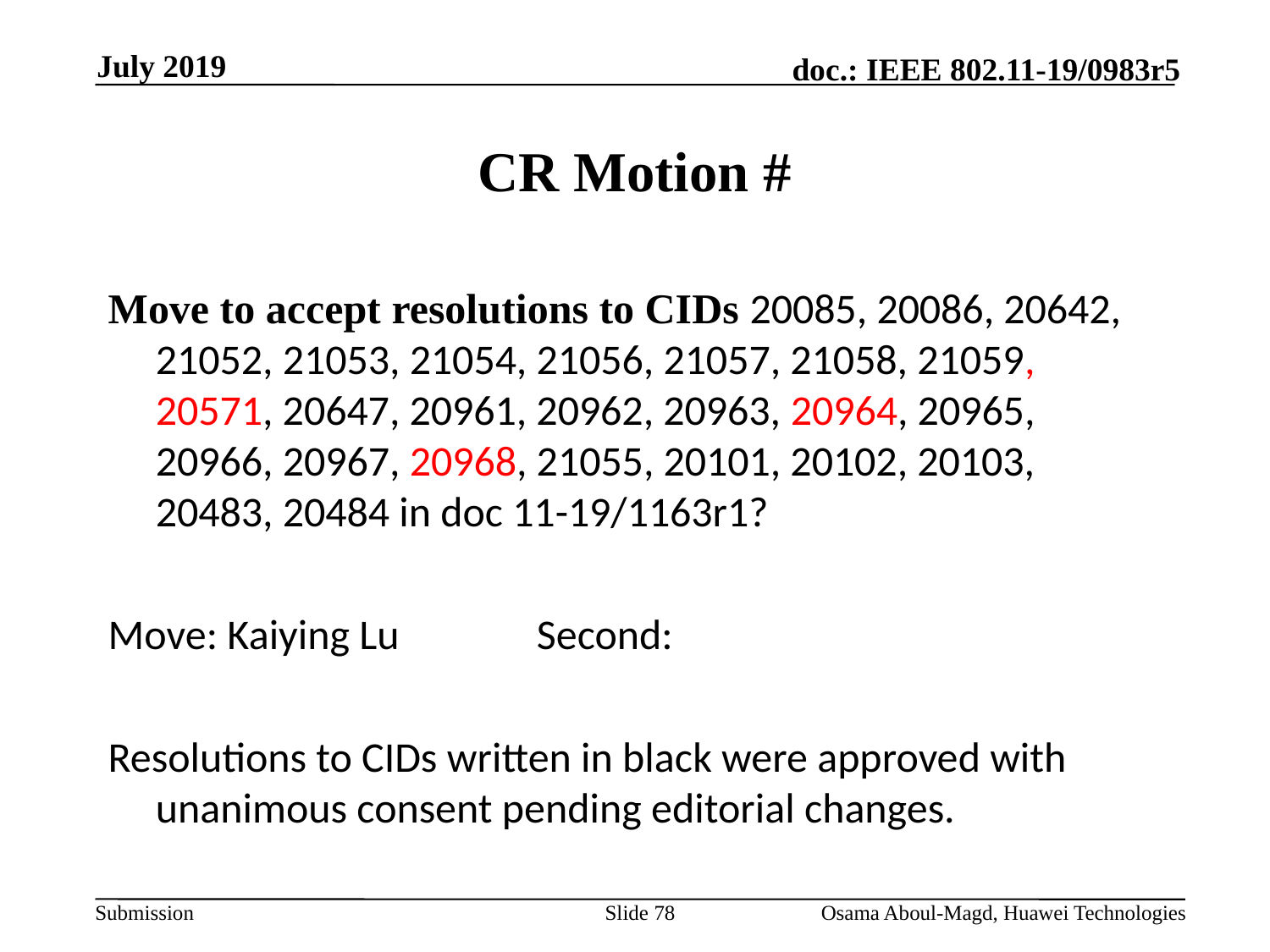

July 2019
# CR Motion #
Move to accept resolutions to CIDs 20085, 20086, 20642, 21052, 21053, 21054, 21056, 21057, 21058, 21059, 20571, 20647, 20961, 20962, 20963, 20964, 20965, 20966, 20967, 20968, 21055, 20101, 20102, 20103, 20483, 20484 in doc 11-19/1163r1?

Move: Kaiying Lu		Second:

Resolutions to CIDs written in black were approved with unanimous consent pending editorial changes.

Slide 78
Osama Aboul-Magd, Huawei Technologies